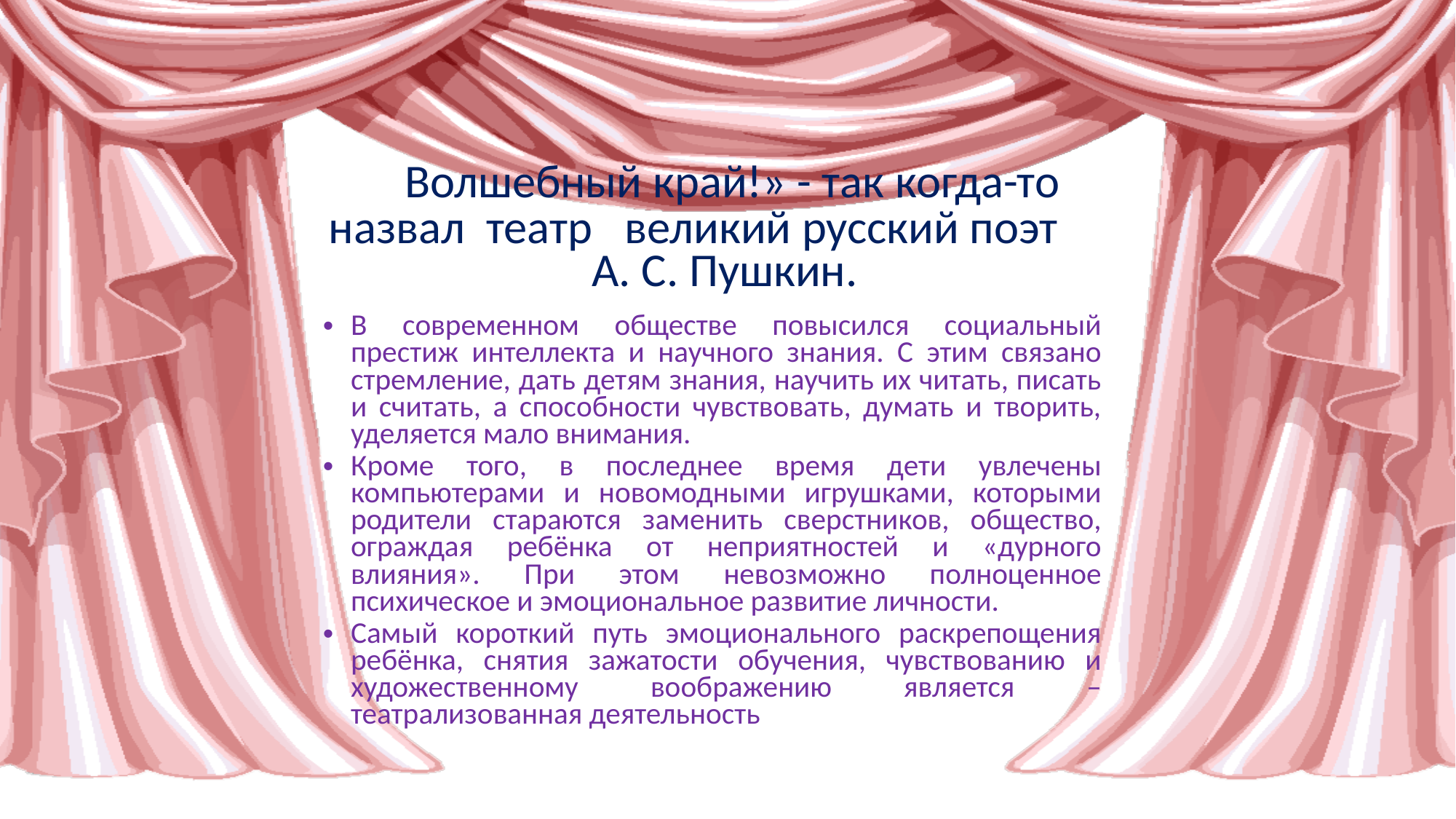

# Волшебный край!» - так когда-то назвал  театр   великий русский поэт       А. С. Пушкин.
В современном обществе повысился социальный престиж интеллекта и научного знания. С этим связано стремление, дать детям знания, научить их читать, писать и считать, а способности чувствовать, думать и творить, уделяется мало внимания.
Кроме того, в последнее время дети увлечены компьютерами и новомодными игрушками, которыми родители стараются заменить сверстников, общество, ограждая ребёнка от неприятностей и «дурного влияния». При этом невозможно полноценное психическое и эмоциональное развитие личности.
Самый короткий путь эмоционального раскрепощения ребёнка, снятия зажатости обучения, чувствованию и художественному воображению является – театрализованная деятельность